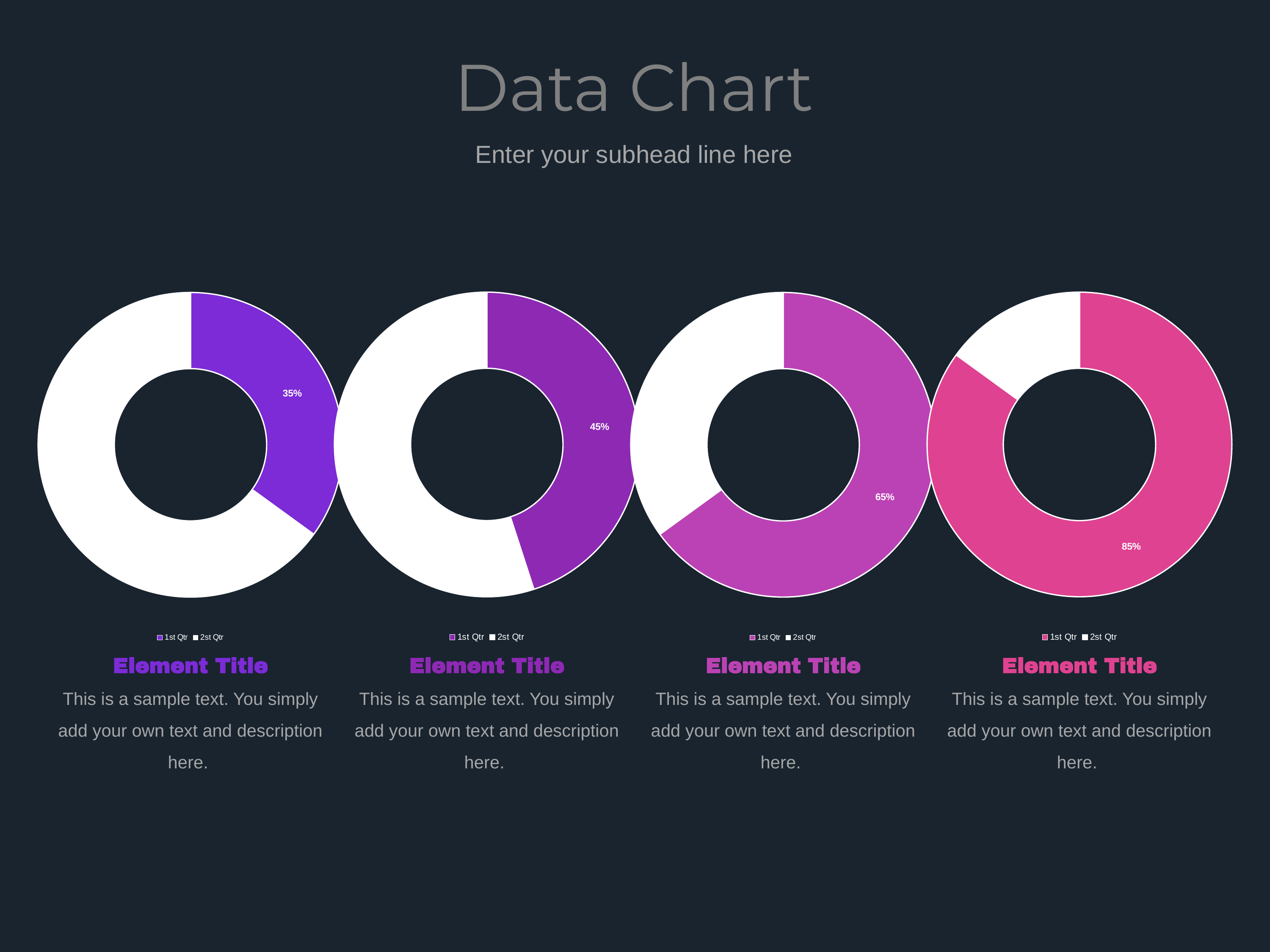

# Data Chart
Enter your subhead line here

### Chart

| Category | Sales |
|---|---|
| 1st Qtr | 0.35 |
| 2st Qtr | 0.65 |

### Chart

| Category | Sales |
|---|---|
| 1st Qtr | 0.45 |
| 2st Qtr | 0.55 |

### Chart

| Category | Sales |
|---|---|
| 1st Qtr | 0.65 |
| 2st Qtr | 0.35 |

### Chart

| Category | Sales |
|---|---|
| 1st Qtr | 0.85 |
| 2st Qtr | 0.15 |
Element Title
This is a sample text. You simply add your own text and description here.
Element Title
This is a sample text. You simply add your own text and description here.
Element Title
This is a sample text. You simply add your own text and description here.
Element Title
This is a sample text. You simply add your own text and description here.